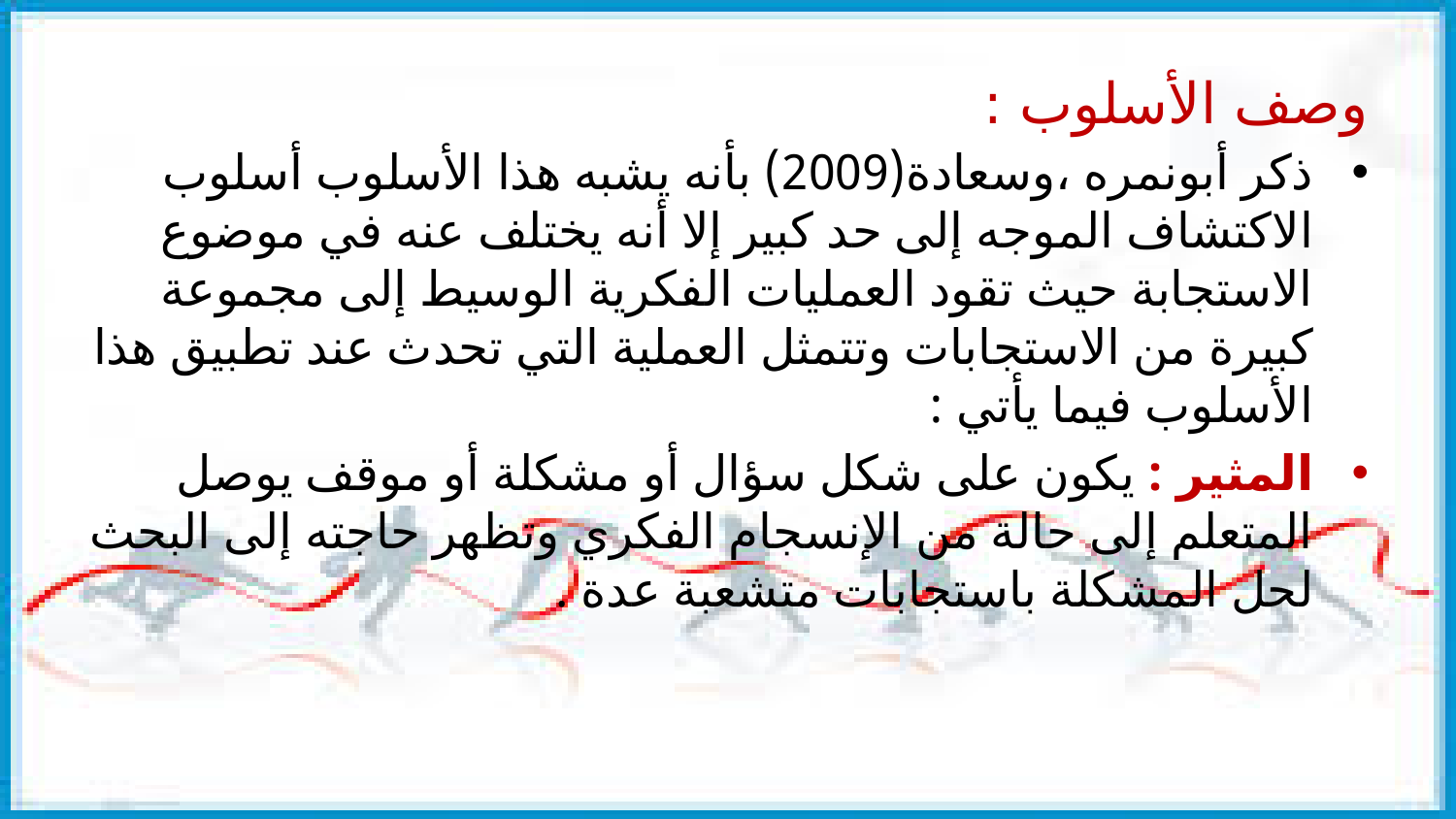

# وصف الأسلوب :
ذكر أبونمره ،وسعادة(2009) بأنه يشبه هذا الأسلوب أسلوب الاكتشاف الموجه إلى حد كبير إلا أنه يختلف عنه في موضوع الاستجابة حيث تقود العمليات الفكرية الوسيط إلى مجموعة كبيرة من الاستجابات وتتمثل العملية التي تحدث عند تطبيق هذا الأسلوب فيما يأتي :
المثير : يكون على شكل سؤال أو مشكلة أو موقف يوصل المتعلم إلى حالة من الإنسجام الفكري وتظهر حاجته إلى البحث لحل المشكلة باستجابات متشعبة عدة .